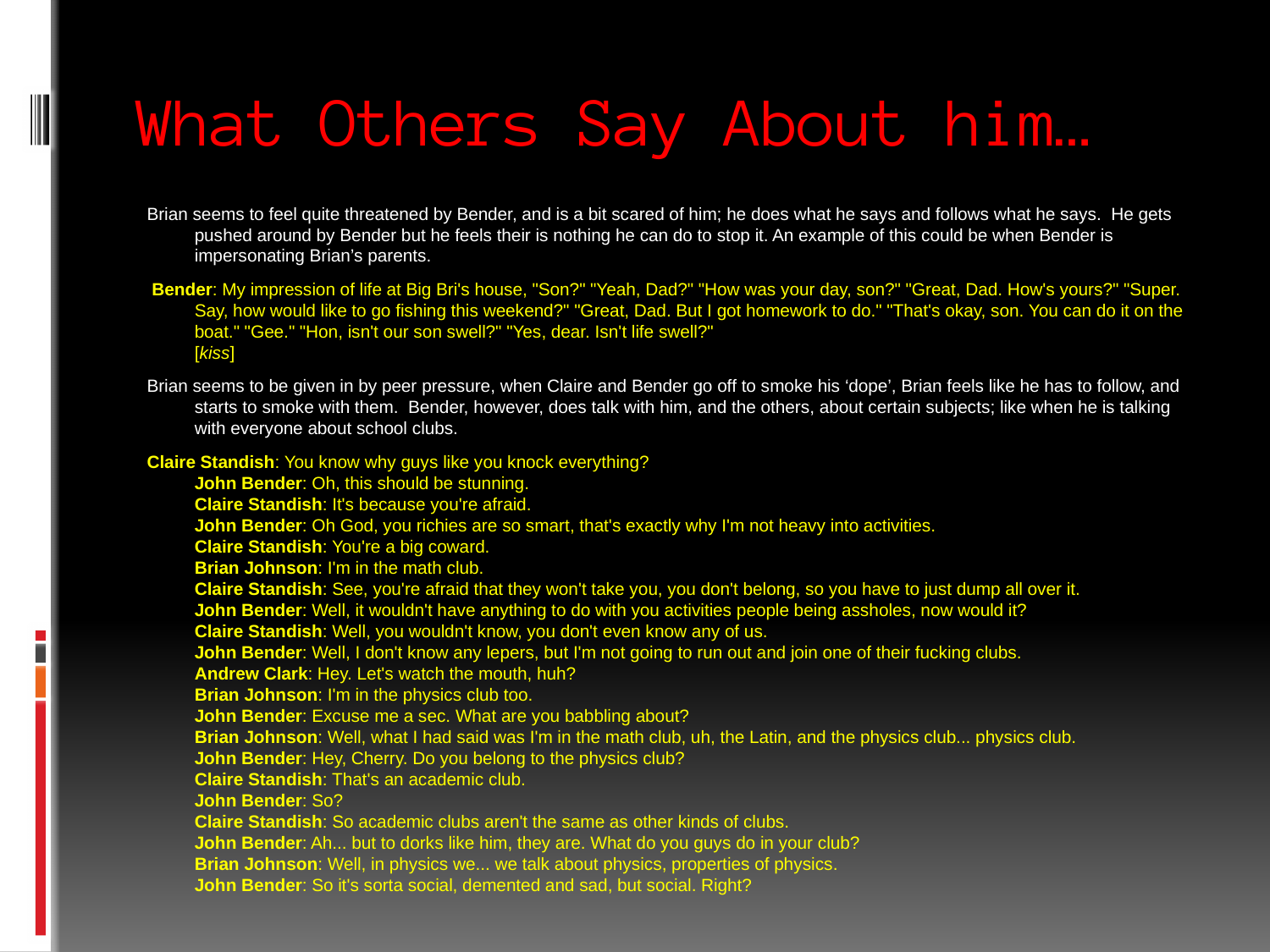

# What Others Say About him…
Brian seems to feel quite threatened by Bender, and is a bit scared of him; he does what he says and follows what he says.  He gets pushed around by Bender but he feels their is nothing he can do to stop it. An example of this could be when Bender is impersonating Brian’s parents.
 Bender: My impression of life at Big Bri's house, "Son?" "Yeah, Dad?" "How was your day, son?" "Great, Dad. How's yours?" "Super. Say, how would like to go fishing this weekend?" "Great, Dad. But I got homework to do." "That's okay, son. You can do it on the boat." "Gee." "Hon, isn't our son swell?" "Yes, dear. Isn't life swell?" 
[kiss]
Brian seems to be given in by peer pressure, when Claire and Bender go off to smoke his ‘dope’, Brian feels like he has to follow, and starts to smoke with them.  Bender, however, does talk with him, and the others, about certain subjects; like when he is talking with everyone about school clubs.
Claire Standish: You know why guys like you knock everything? 
John Bender: Oh, this should be stunning. 
Claire Standish: It's because you're afraid. 
John Bender: Oh God, you richies are so smart, that's exactly why I'm not heavy into activities. 
Claire Standish: You're a big coward. 
Brian Johnson: I'm in the math club. 
Claire Standish: See, you're afraid that they won't take you, you don't belong, so you have to just dump all over it. 
John Bender: Well, it wouldn't have anything to do with you activities people being assholes, now would it? 
Claire Standish: Well, you wouldn't know, you don't even know any of us. 
John Bender: Well, I don't know any lepers, but I'm not going to run out and join one of their fucking clubs. 
Andrew Clark: Hey. Let's watch the mouth, huh? 
Brian Johnson: I'm in the physics club too. 
John Bender: Excuse me a sec. What are you babbling about? 
Brian Johnson: Well, what I had said was I'm in the math club, uh, the Latin, and the physics club... physics club. 
John Bender: Hey, Cherry. Do you belong to the physics club? 
Claire Standish: That's an academic club. 
John Bender: So? 
Claire Standish: So academic clubs aren't the same as other kinds of clubs. 
John Bender: Ah... but to dorks like him, they are. What do you guys do in your club? 
Brian Johnson: Well, in physics we... we talk about physics, properties of physics. 
John Bender: So it's sorta social, demented and sad, but social. Right?